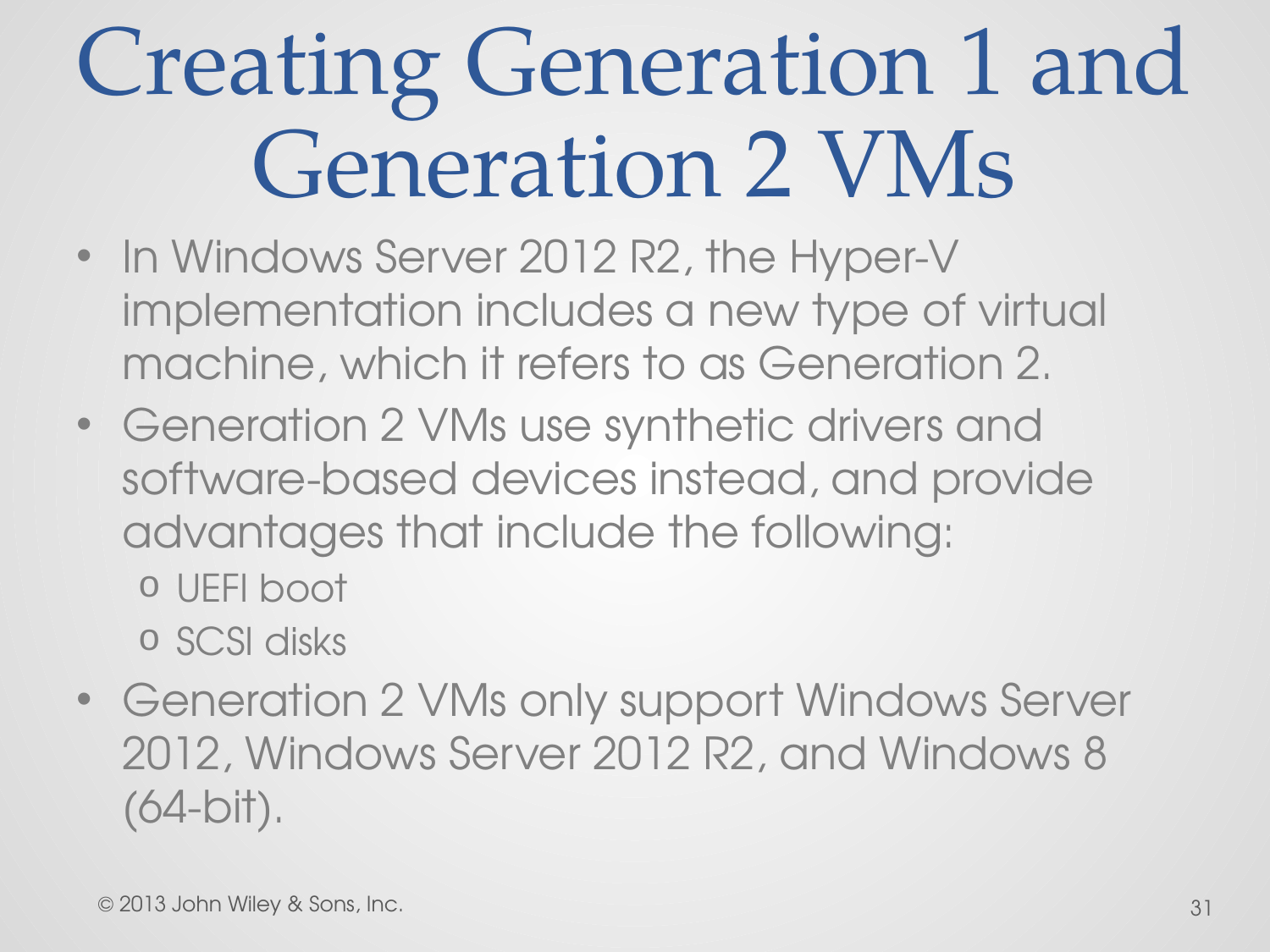

# Creating Generation 1 and Generation 2 VMs
In Windows Server 2012 R2, the Hyper-V implementation includes a new type of virtual machine, which it refers to as Generation 2.
Generation 2 VMs use synthetic drivers and software-based devices instead, and provide advantages that include the following:
UEFI boot
SCSI disks
Generation 2 VMs only support Windows Server 2012, Windows Server 2012 R2, and Windows 8 (64-bit).

© 2013 John Wiley & Sons, Inc.
31